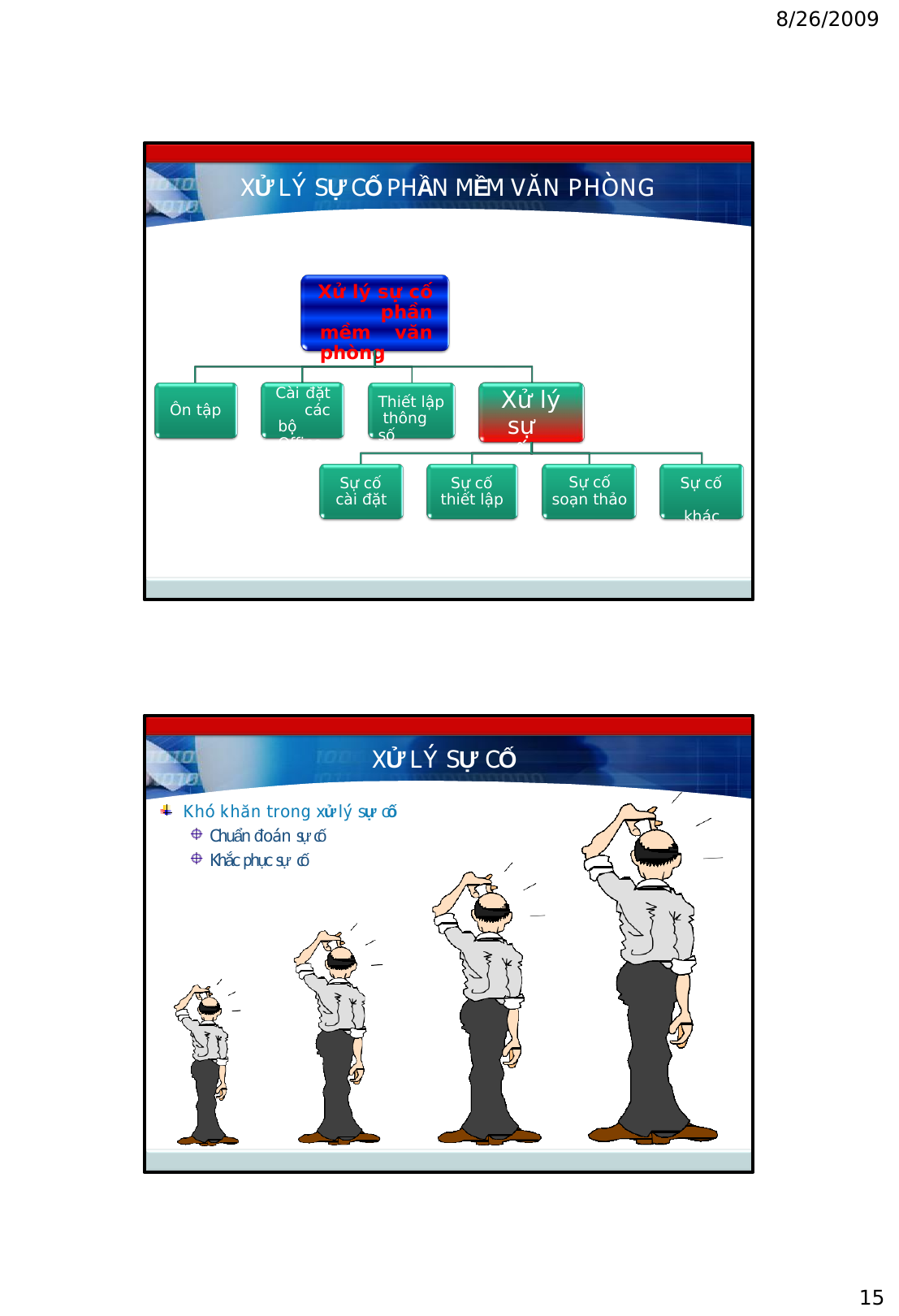

8/26/2009

XỬ LÝ SỰ CỐ PHẦN MỀM VĂN PHÒNG

Xử lý sự cố  phần mềm  văn phòng

Cài đặt  các bộ  Office
Xử lý  sự cố
Thiết lập  thông số
Ôn tập

Sự cố  cài đặt
Sự cố  thiết lập
Sự cố
soạn thảo
Sự cố  khác

XỬ LÝ SỰ CỐ

Khó khăn trong xử lý sự cố
Chuẩn đoán sự cố  Khắc phục sự cố

15